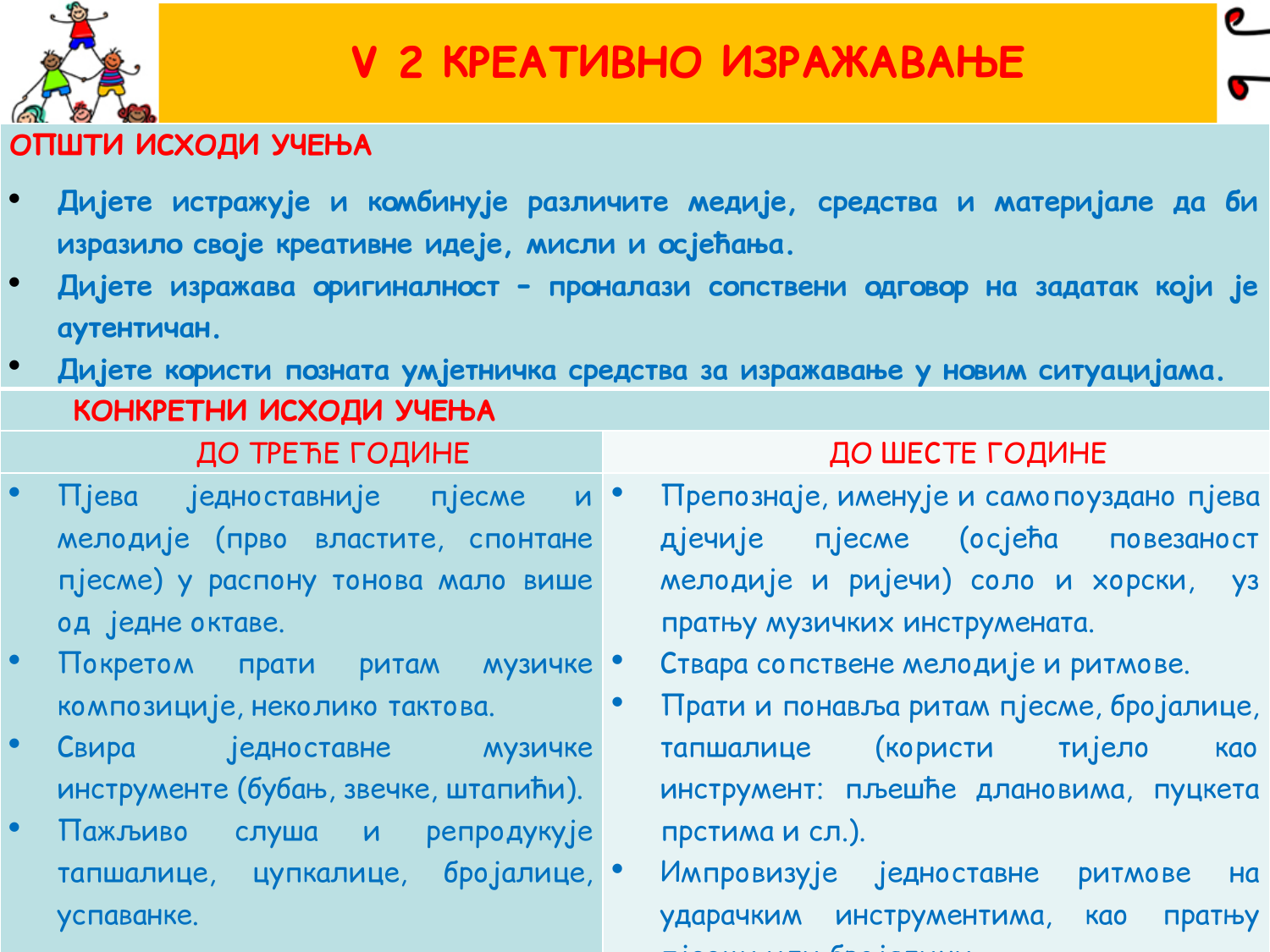

# V 2 КРЕАТИВНО ИЗРАЖАВАЊЕ
| ОПШТИ ИСХОДИ УЧЕЊА Дијете истражује и комбинује различите медије, средства и материјале да би изразило своје креативне идеје, мисли и осјећања. Дијете изражава оригиналност – проналази сопствени одговор на задатак који је аутентичан. Дијете користи позната умјетничка средства за изражавање у новим ситуацијама. |  |
| --- | --- |
| КОНКРЕТНИ ИСХОДИ УЧЕЊА |  |
| ДО ТРЕЋЕ ГОДИНЕ | ДО ШЕСТЕ ГОДИНЕ |
| Пјева једноставније пјесме и мелодије (прво властите, спонтане пјесме) у распону тонова мало више од једне октаве. Покретом прати ритам музичке композиције, неколико тактова. Свира једноставне музичке инструменте (бубањ, звечке, штапићи). Пажљиво слуша и репродукује тапшалице, цупкалице, бројалице, успаванке. | Препознаје, именује и самопоуздано пјева дјечије пјесме (осјећа повезаност мелодије и ријечи) соло и хорски, уз пратњу музичких инструмената. Ствара сопствене мелодије и ритмове. Прати и понавља ритам пјесме, бројалице, тапшалице (користи тијело као инструмент: пљешће длановима, пуцкета прстима и сл.). Импровизује једноставне ритмове на ударачким инструментима, као пратњу пјесми или бројалици. Свира на Орфовом инструментаријуму. ИТД. |